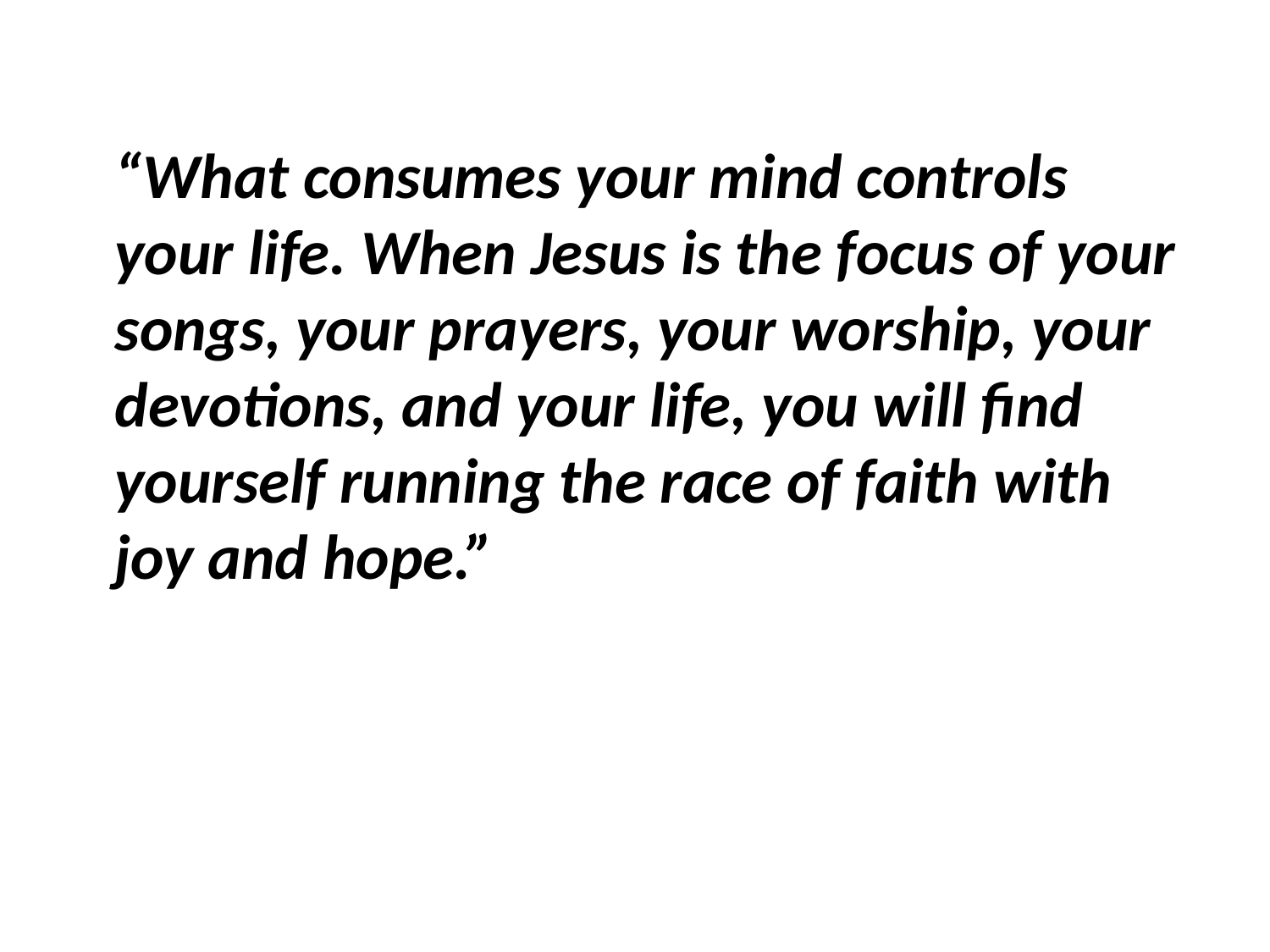

“What consumes your mind controls your life. When Jesus is the focus of your songs, your prayers, your worship, your devotions, and your life, you will find yourself running the race of faith with joy and hope.”